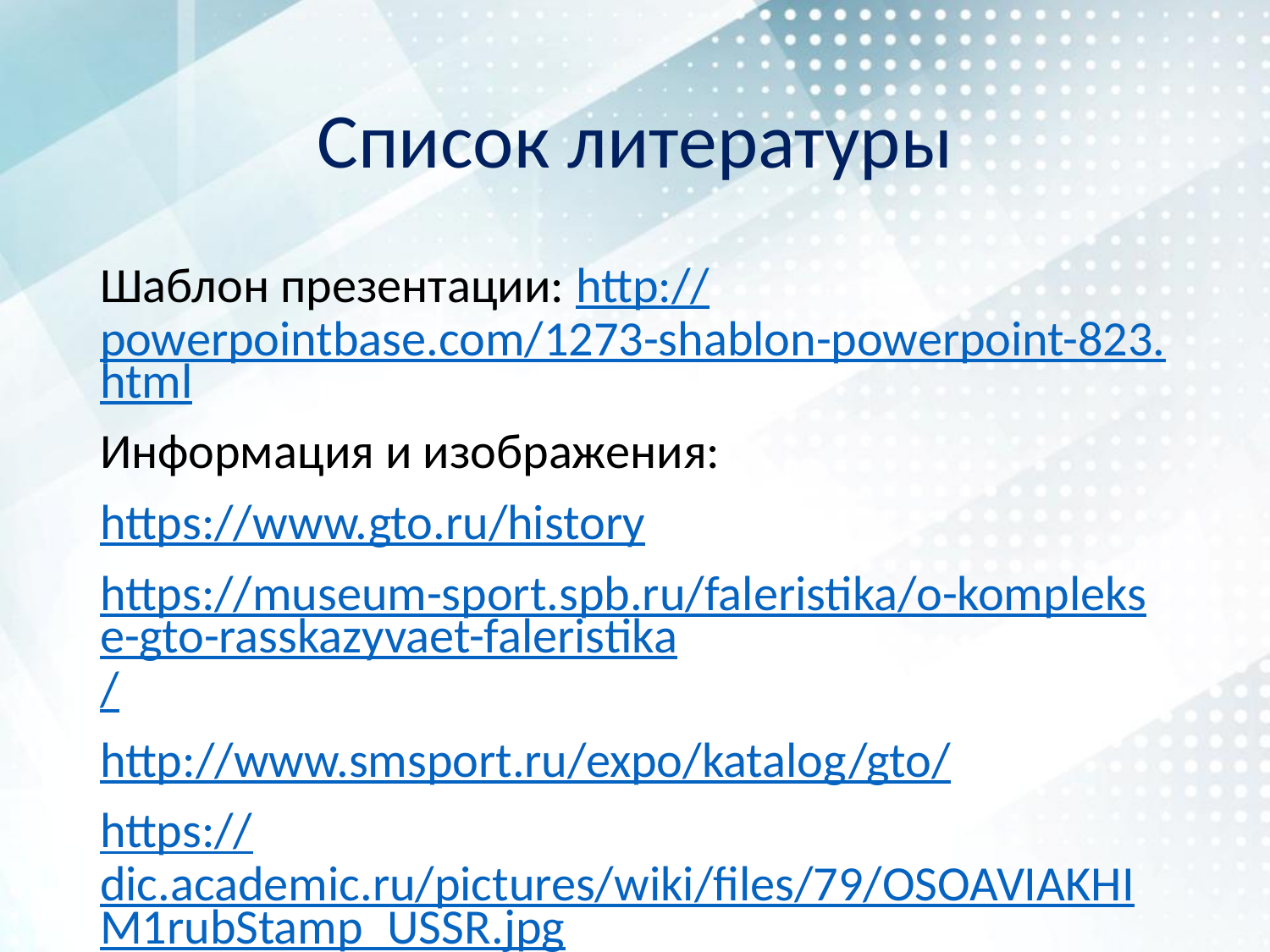

# Список литературы
Шаблон презентации: http://powerpointbase.com/1273-shablon-powerpoint-823.html
Информация и изображения:
https://www.gto.ru/history
https://museum-sport.spb.ru/faleristika/o-komplekse-gto-rasskazyvaet-faleristika/
http://www.smsport.ru/expo/katalog/gto/
https://dic.academic.ru/pictures/wiki/files/79/OSOAVIAKHIM1rubStamp_USSR.jpg